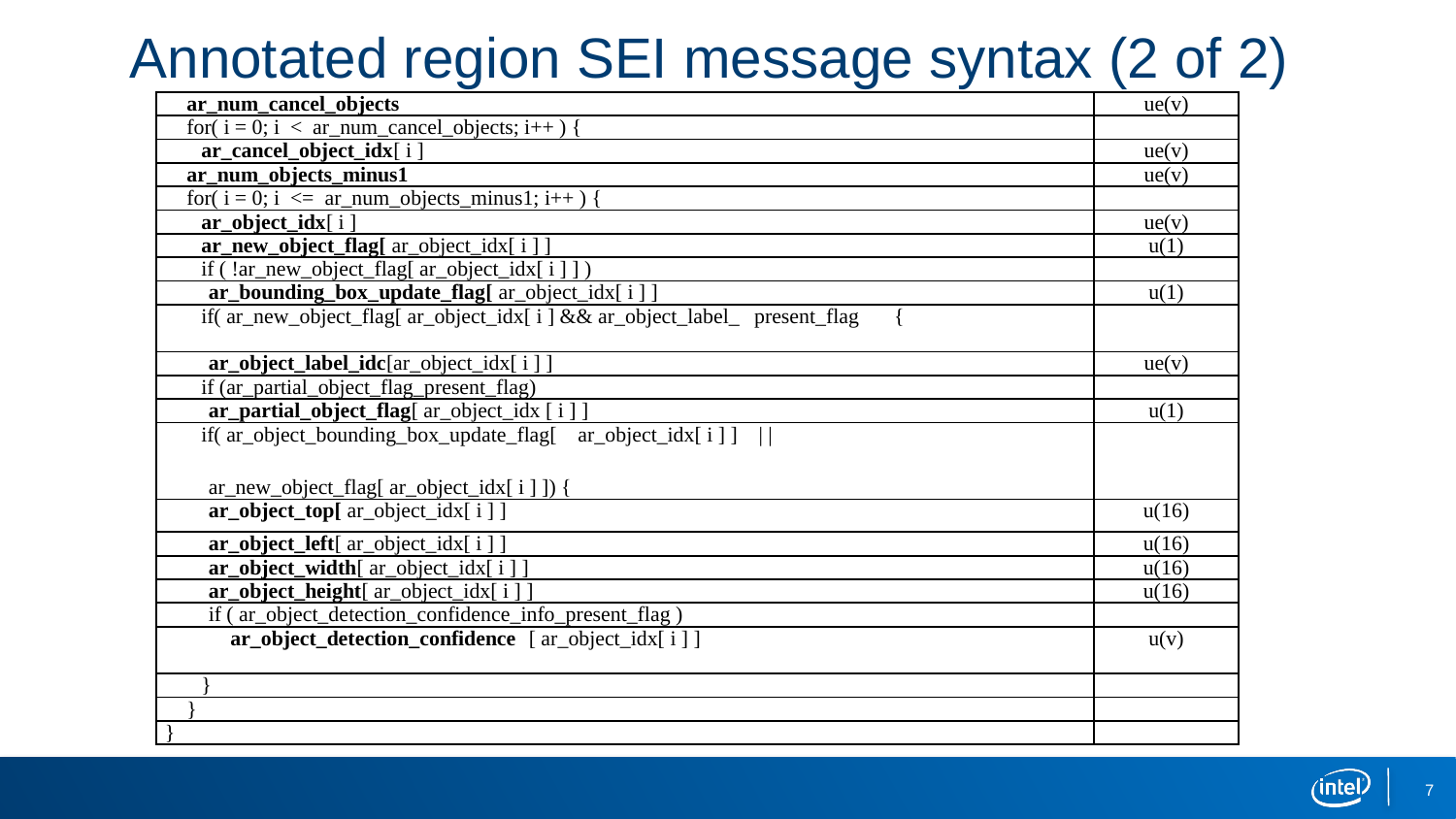

Annotated region SEI message syntax (2 of 2)
| ar\_num\_cancel\_objects | ue(v) |
| --- | --- |
| for( i = 0; i  <  ar\_num\_cancel\_objects; i++ ) { |  |
| ar\_cancel\_object\_idx[ i ] | ue(v) |
| ar\_num\_objects\_minus1 | ue(v) |
| for( i = 0; i  <=  ar\_num\_objects\_minus1; i++ ) { |  |
| ar\_object\_idx[ i ] | ue(v) |
| ar\_new\_object\_flag[ ar\_object\_idx[ i ] ] | u(1) |
| if ( !ar\_new\_object\_flag[ ar\_object\_idx[ i ] ] ) |  |
| ar\_bounding\_box\_update\_flag[ ar\_object\_idx[ i ] ] | u(1) |
| if( ar\_new\_object\_flag[ ar\_object\_idx[ i ] && ar\_object\_label\_ present\_flag   { |  |
| ar\_object\_label\_idc[ar\_object\_idx[ i ] ] | ue(v) |
| if (ar\_partial\_object\_flag\_present\_flag) |  |
| ar\_partial\_object\_flag[ ar\_object\_idx [ i ] ] | u(1) |
| if( ar\_object\_bounding\_box\_update\_flag[ ar\_object\_idx[ i ] ] | | ar\_new\_object\_flag[ ar\_object\_idx[ i ] ]) { |  |
| ar\_object\_top[ ar\_object\_idx[ i ] ] | u(16) |
| ar\_object\_left[ ar\_object\_idx[ i ] ] | u(16) |
| ar\_object\_width[ ar\_object\_idx[ i ] ] | u(16) |
| ar\_object\_height[ ar\_object\_idx[ i ] ] | u(16) |
| if ( ar\_object\_detection\_confidence\_info\_present\_flag ) |  |
| ar\_object\_detection\_confidence [ ar\_object\_idx[ i ] ] | u(v) |
| } |  |
| } |  |
| } |  |
7